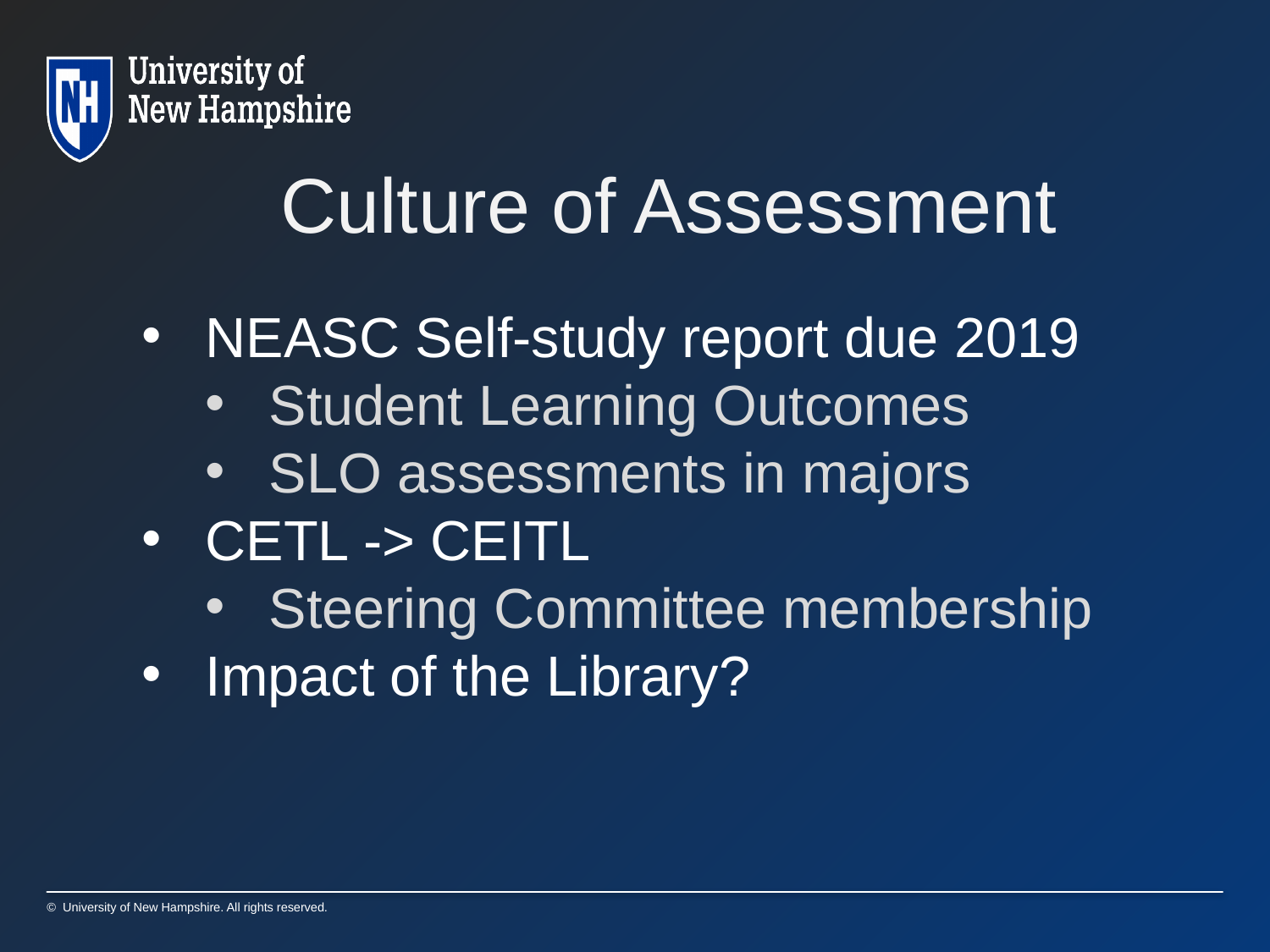

# Culture of Assessment
NEASC Self-study report due 2019
Student Learning Outcomes
SLO assessments in majors
CETL -> CEITL
Steering Committee membership
Impact of the Library?